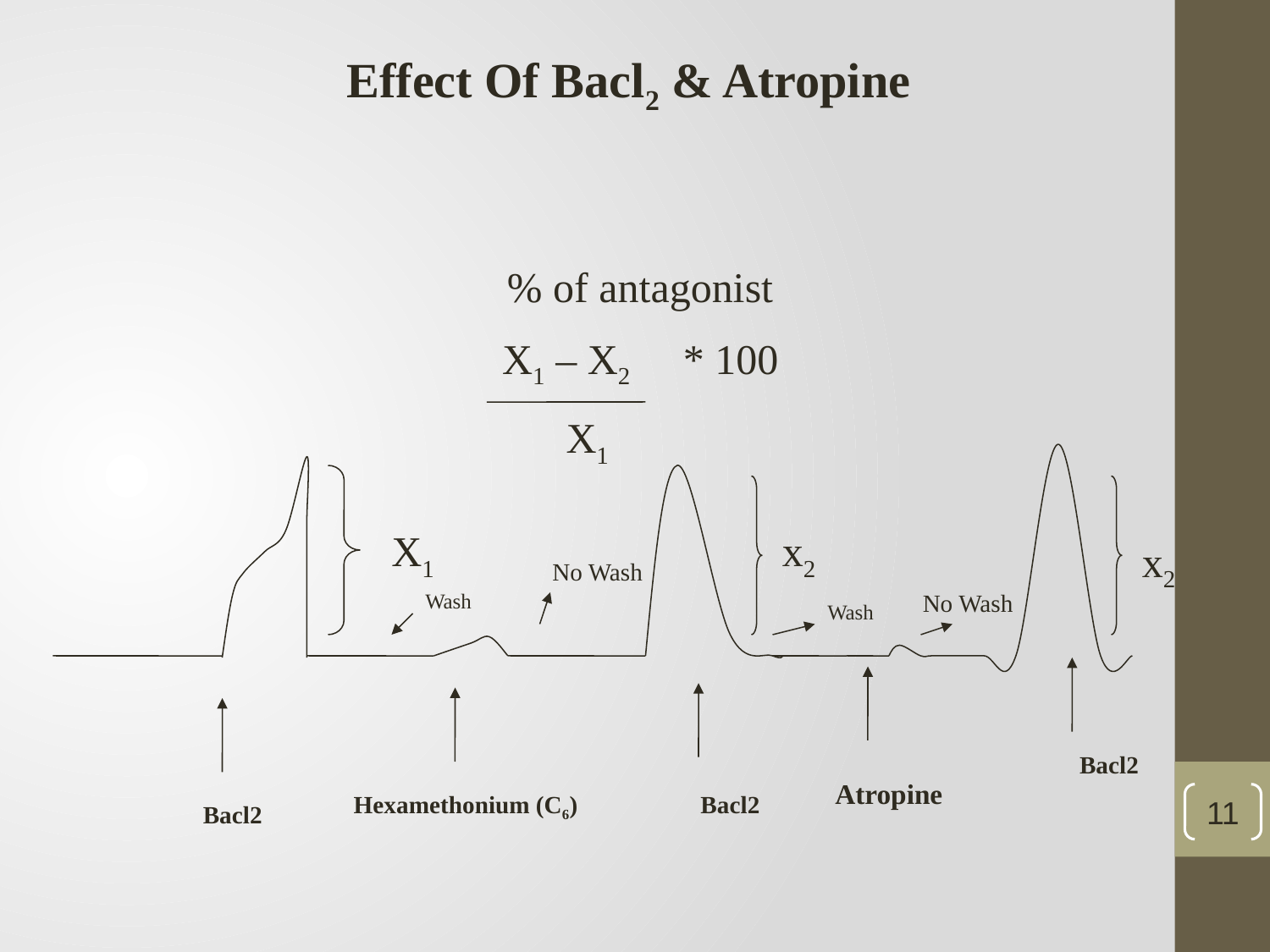

Effect Of Bacl2 & Atropine
% of antagonist
X1 – X2     * 100
X1

X1
x2
x2
No Wash
Wash
Wash
No Wash

Bacl2
Atropine
Hexamethonium (C6)

Bacl2
11
Bacl2